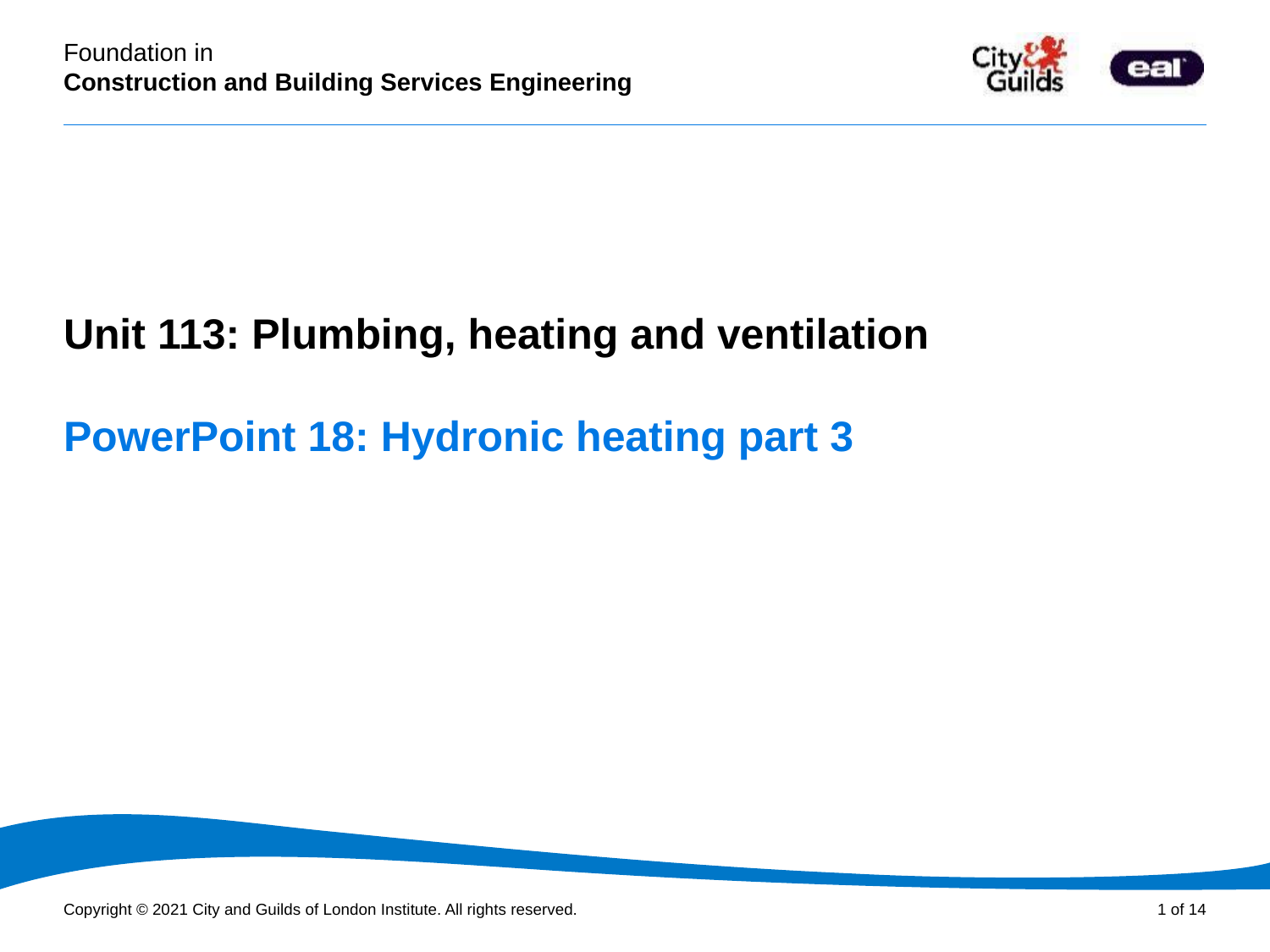

PowerPoint presentation
Unit 113: Plumbing, heating and ventilation
# PowerPoint 18: Hydronic heating part 3